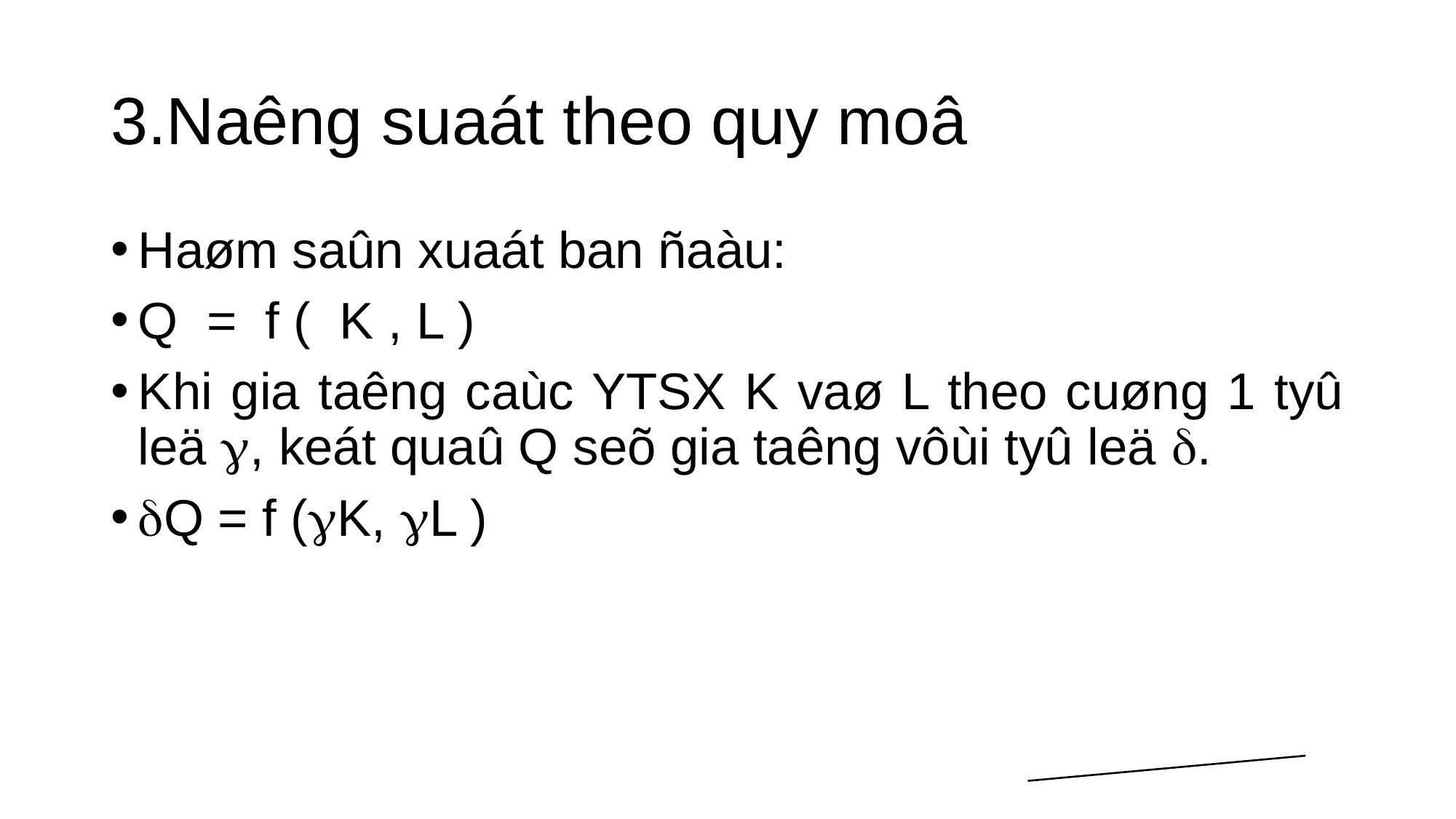

# 3.Naêng suaát theo quy moâ
Haøm saûn xuaát ban ñaàu:
Q  =  f (  K , L )
Khi gia taêng caùc YTSX K vaø L theo cuøng 1 tyû leä γ, keát quaû Q seõ gia taêng vôùi tyû leä δ.
δQ = f (γK, γL )